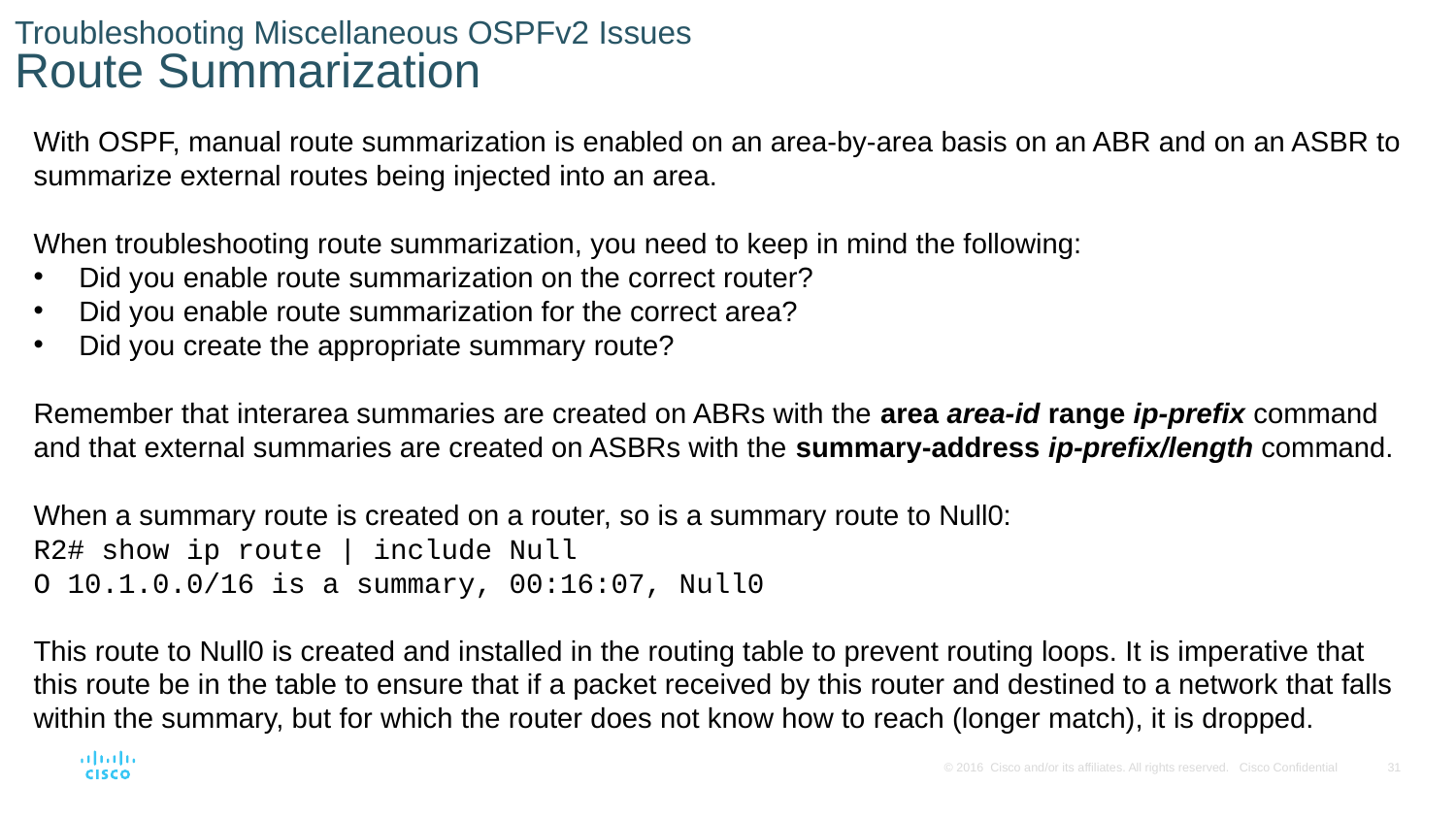

# Troubleshooting Miscellaneous OSPFv2 Issues Route Summarization
With OSPF, manual route summarization is enabled on an area-by-area basis on an ABR and on an ASBR to summarize external routes being injected into an area.

When troubleshooting route summarization, you need to keep in mind the following:
Did you enable route summarization on the correct router?
Did you enable route summarization for the correct area?
Did you create the appropriate summary route?

Remember that interarea summaries are created on ABRs with the area area-id range ip-prefix command and that external summaries are created on ASBRs with the summary-address ip-prefix/length command.

When a summary route is created on a router, so is a summary route to Null0:
R2# show ip route | include Null
O 10.1.0.0/16 is a summary, 00:16:07, Null0

This route to Null0 is created and installed in the routing table to prevent routing loops. It is imperative that this route be in the table to ensure that if a packet received by this router and destined to a network that falls within the summary, but for which the router does not know how to reach (longer match), it is dropped.